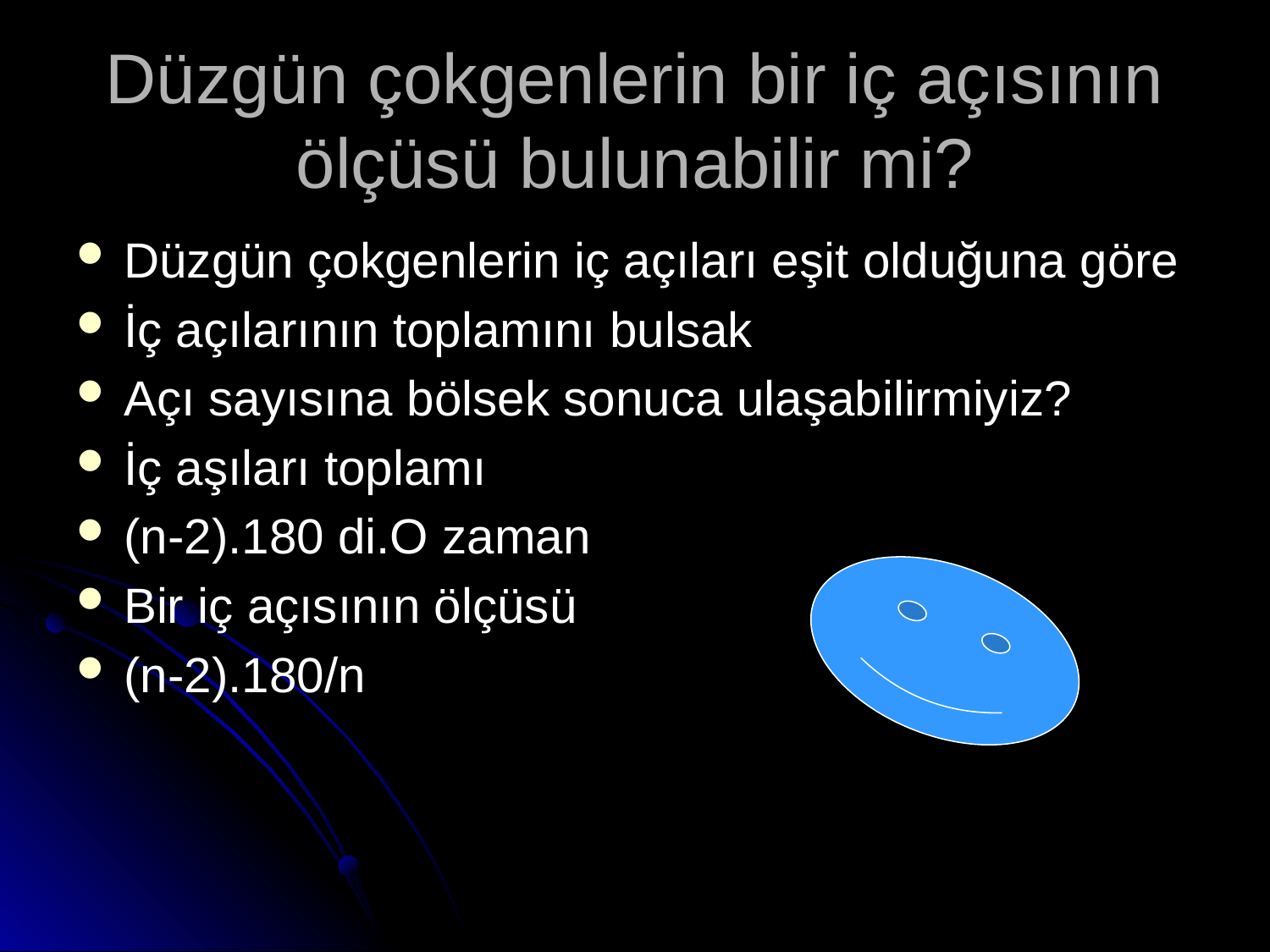

# Düzgün çokgenlerin bir iç açısının ölçüsü bulunabilir mi?
Düzgün çokgenlerin iç açıları eşit olduğuna göre
İç açılarının toplamını bulsak
Açı sayısına bölsek sonuca ulaşabilirmiyiz?
İç aşıları toplamı
(n-2).180 di.O zaman
Bir iç açısının ölçüsü
(n-2).180/n